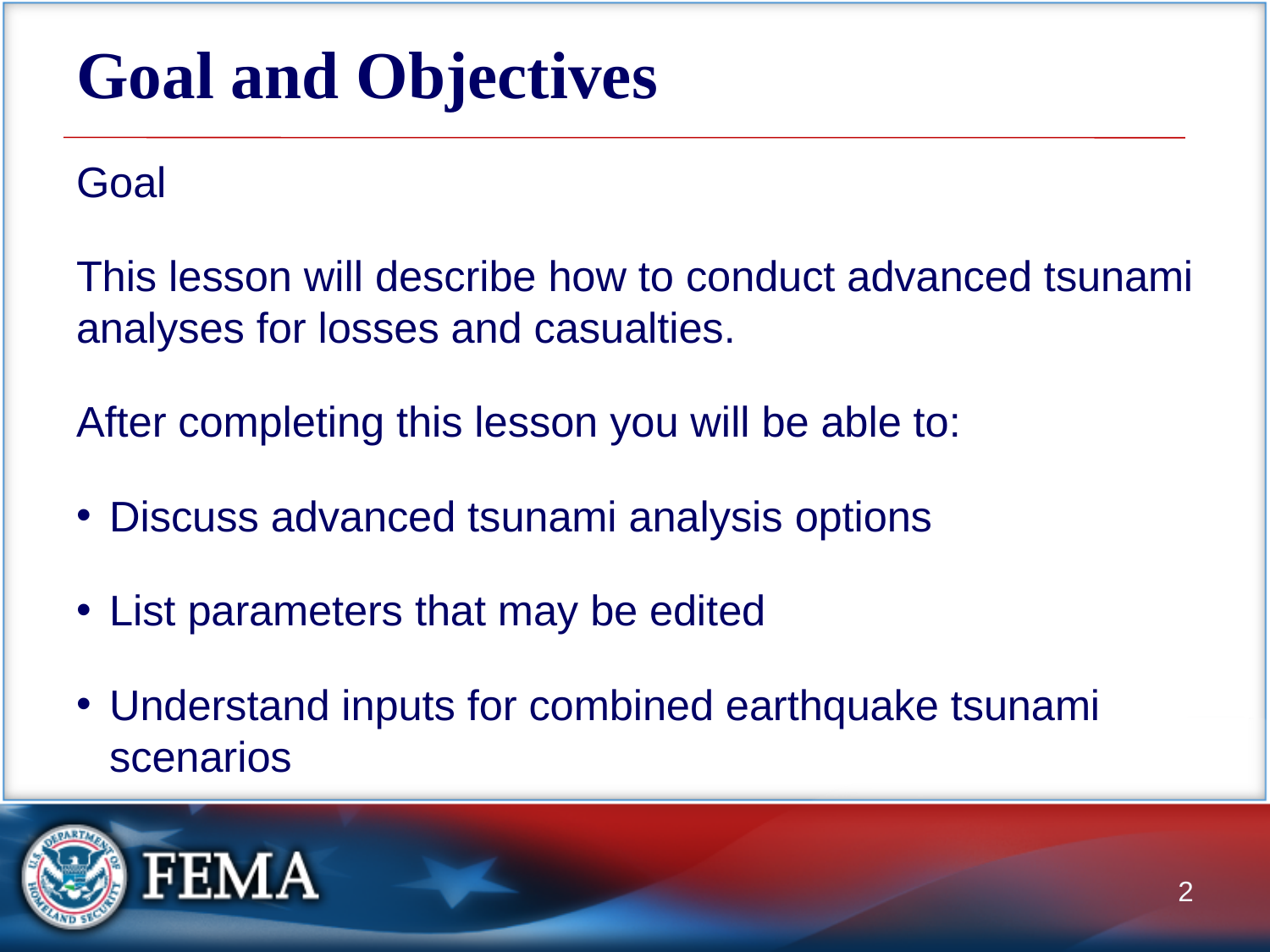

# Goal and Objectives
Goal
This lesson will describe how to conduct advanced tsunami analyses for losses and casualties.
After completing this lesson you will be able to:
Discuss advanced tsunami analysis options
List parameters that may be edited
Understand inputs for combined earthquake tsunami scenarios
2